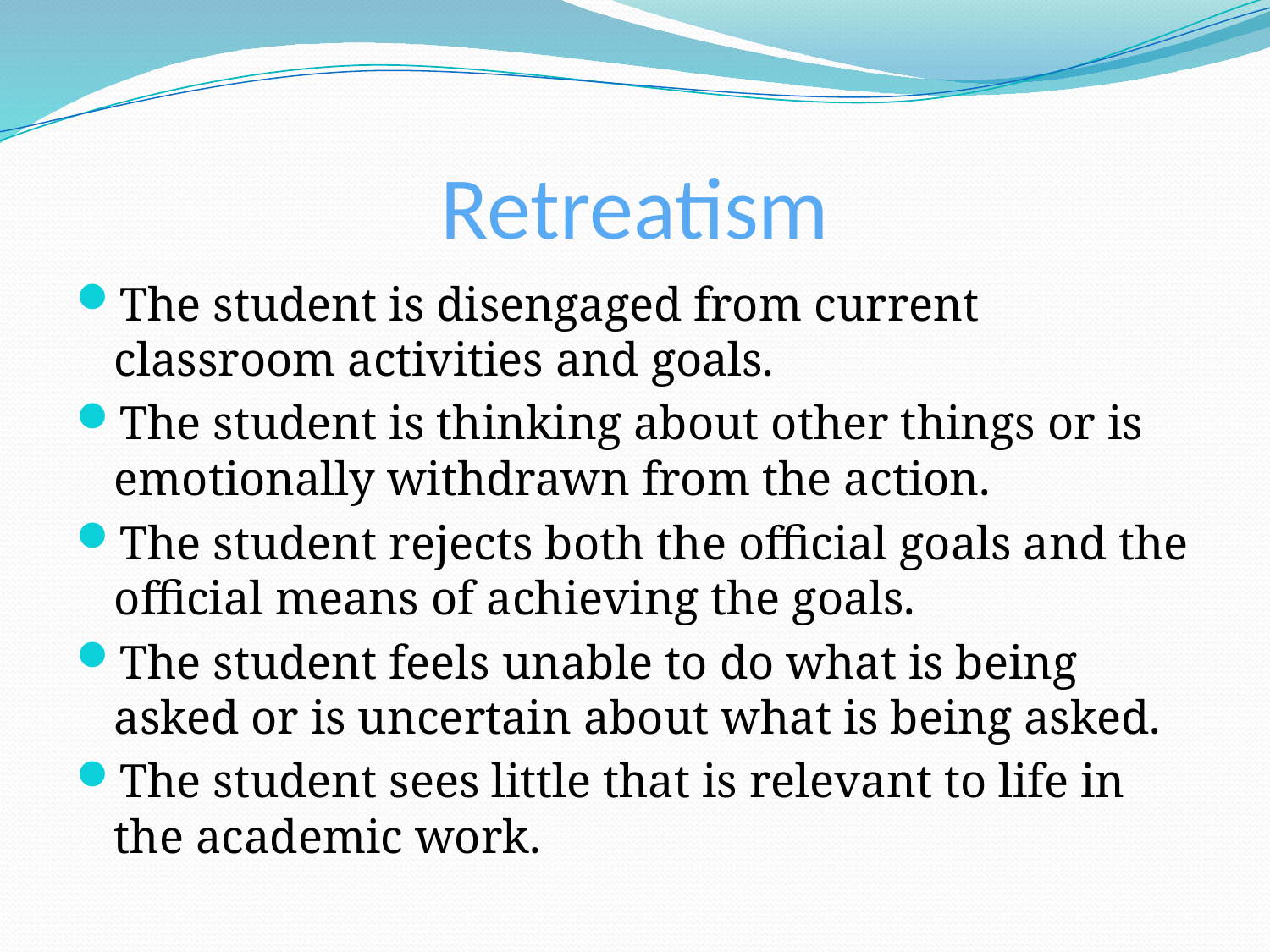

# Retreatism
The student is disengaged from current classroom activities and goals.
The student is thinking about other things or is emotionally withdrawn from the action.
The student rejects both the official goals and the official means of achieving the goals.
The student feels unable to do what is being asked or is uncertain about what is being asked.
The student sees little that is relevant to life in the academic work.